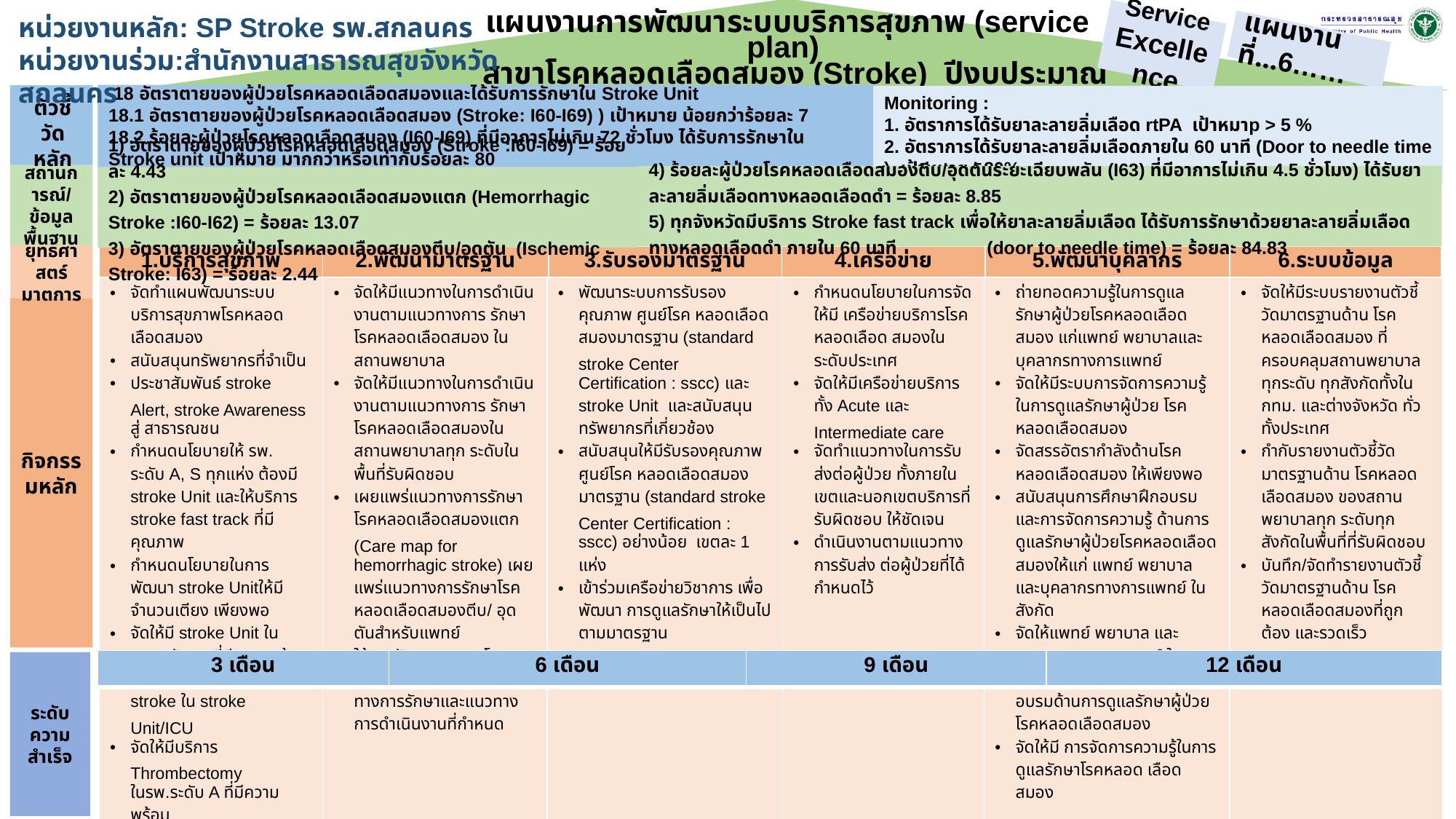

แผนงานการพัฒนาระบบบริการสุขภาพ (service plan)
  สาขาโรคหลอดเลือดสมอง (Stroke)  ปีงบประมาณ 2567

หน่วยงานหลัก: SP Stroke รพ.สกลนคร
หน่วยงานร่วม:สำนักงานสาธารณสุขจังหวัดสกลนคร
Service
Excellence
แผนงานที่…6……

 18 อัตราตายของผู้ป่วยโรคหลอดเลือดสมองและได้รับการรักษาใน Stroke Unit
18.1 อัตราตายของผู้ป่วยโรคหลอดเลือดสมอง (Stroke: I60-I69) ) เป้าหมาย น้อยกว่าร้อยละ 7
18.2 ร้อยละผู้ป่วยโรคหลอดเลือดสมอง (I60-I69) ที่มีอาการไม่เกิน 72 ชั่วโมง ได้รับการรักษาใน Stroke unit เป้าหมาย มากกว่าหรือเท่ากับร้อยละ 80

Monitoring :
1. อัตราการได้รับยาละลายลิ่มเลือด rtPA  เป้าหมาp > 5 %
2. อัตราการได้รับยาละลายลิ่มเลือดภายใน 60 นาที (Door to needle time )  เป้าหมาย >80%
ตัวชี้วัดหลัก
สถานการณ์/ข้อมูลพื้นฐาน
4) ร้อยละผู้ป่วยโรคหลอดเลือดสมองตีบ/อุดตันระยะเฉียบพลัน (I63) ที่มีอาการไม่เกิน 4.5 ชั่วโมง) ได้รับยาละลายลิ่มเลือดทางหลอดเลือดดำ = ร้อยละ 8.85
5) ทุกจังหวัดมีบริการ Stroke fast track เพื่อให้ยาละลายลิ่มเลือด ได้รับการรักษาด้วยยาละลายลิ่มเลือดทางหลอดเลือดดำ ภายใน 60 นาที                   (door to needle time) = ร้อยละ 84.83
1) อัตราตายของผู้ป่วยโรคหลอดเลือดสมอง (Stroke :I60-I69) = ร้อยละ 4.43
2) อัตราตายของผู้ป่วยโรคหลอดเลือดสมองแตก (Hemorrhagic Stroke :I60-I62) = ร้อยละ 13.07
3) อัตราตายของผู้ป่วยโรคหลอดเลือดสมองตีบ/อุดตัน  (Ischemic Stroke: I63) = ร้อยละ 2.44
ยุทธศาสตร์
มาตการ
| 1.บริการสุขภาพ | 2.พัฒนามาตรฐาน | 3.รับรองมาตรฐาน | 4.เครือข่าย | 5.พัฒนาบุคลากร | 6.ระบบข้อมูล |
| --- | --- | --- | --- | --- | --- |
| จัดทำแผนพัฒนาระบบบริการสุขภาพโรคหลอดเลือดสมอง สนับสนุนทรัพยากรที่จำเป็น ประชาสัมพันธ์ stroke Alert, stroke Awareness สู่ สาธารณชน กำหนดนโยบายให้ รพ. ระดับ A, S ทุกแห่ง ต้องมี stroke Unit และให้บริการ stroke fast track ที่มีคุณภาพ กำหนดนโยบายในการพัฒนา stroke Unitให้มีจำนวนเตียง เพียงพอ จัดให้มี stroke Unit ใน รพ.ระดับ M ที่มีความพร้อม ให้การรักษา Hemorrhagic stroke ใน stroke Unit/ICU จัดให้มีบริการ Thrombectomy ในรพ.ระดับ A ที่มีความพร้อม | จัดให้มีแนวทางในการดำเนินงานตามแนวทางการ รักษาโรคหลอดเลือดสมอง ในสถานพยาบาล จัดให้มีแนวทางในการดำเนินงานตามแนวทางการ รักษาโรคหลอดเลือดสมองในสถานพยาบาลทุก ระดับในพื้นที่รับผิดชอบ เผยแพร่แนวทางการรักษาโรคหลอดเลือดสมองแตก (Care map for hemorrhagic stroke) เผยแพร่แนวทางการรักษาโรคหลอดเลือดสมองตีบ/ อุดตันสำหรับแพทย์ ให้การรักษาพยาบาลโรคหลอดเลือดสมองตามแนว ทางการรักษาและแนวทางการดำเนินงานที่กำหนด | พัฒนาระบบการรับรองคุณภาพ ศูนย์โรค หลอดเลือดสมองมาตรฐาน (standard stroke Center Certification : sscc) และ stroke Unit และสนับสนุน ทรัพยากรที่เกี่ยวช้อง สนับสนุนให้มีรับรองคุณภาพ ศูนย์โรค หลอดเลือดสมองมาตรฐาน (standard stroke Center Certification : sscc) อย่างน้อย เขตละ 1 แห่ง เข้าร่วมเครือข่ายวิชาการ เพื่อพัฒนา การดูแลรักษาให้เป็นไปตามมาตรฐาน | กำหนดนโยบายในการจัดให้มี เครือข่ายบริการโรคหลอดเลือด สมองในระดับประเทศ จัดให้มีเครือข่ายบริการ ทั้ง Acute และ Intermediate care จัดทำแนวทางในการรับส่งต่อผู้ป่วย ทั้งภายในเขตและนอกเขตบริการที่ รับผิดชอบ ให้ชัดเจน ดำเนินงานตามแนวทาง การรับส่ง ต่อผู้ป่วยที่ได้กำหนดไว้ | ถ่ายทอดความรู้ในการดูแลรักษาผู้ป่วยโรคหลอดเลือด สมอง แก่แพทย์ พยาบาลและบุคลากรทางการแพทย์ จัดให้มีระบบการจัดการความรู้ในการดูแลรักษาผู้ป่วย โรคหลอดเลือดสมอง จัดสรรอัตรากำลังด้านโรคหลอดเลือดสมอง ให้เพียงพอ สนับสนุนการศึกษาฝึกอบรม และการจัดการความรู้ ด้านการดูแลรักษาผู้ป่วยโรคหลอดเลือดสมองให้แก่ แพทย์ พยาบาล และบุคลากรทางการแพทย์ ในสังกัด จัดให้แพทย์ พยาบาล และบุคลากรทางการแพทย์ ใน สังกัด เข้ารับการศึกษาฟิกอบรมด้านการดูแลรักษาผู้ป่วย โรคหลอดเลือดสมอง จัดให้มี การจัดการความรู้ในการดูแลรักษาโรคหลอด เลือดสมอง | จัดให้มีระบบรายงานตัวชี้วัดมาตรฐานด้าน โรคหลอดเลือดสมอง ที่ครอบคลุมสถานพยาบาล ทุกระดับ ทุกสังกัดทั้งใน กทม. และต่างจังหวัด ทั่วทั้งประเทศ กำกับรายงานตัวชี้วัดมาตรฐานด้าน โรคหลอดเลือดสมอง ของสถานพยาบาลทุก ระดับทุกสังกัดในพื้นที่ที่รับผิดชอบ บันทึก/จัดทำรายงานตัวชี้วัดมาตรฐานด้าน โรคหลอดเลือดสมองที่ถูกต้อง และรวดเร็ว |
| --- | --- | --- | --- | --- | --- |
กิจกรรมหลัก
| 3 เดือน | 6 เดือน | 9 เดือน | 12 เดือน |
| --- | --- | --- | --- |
ระดับความสำเร็จ
| 1) จัดทำแผนพัฒนาเครือข่ายระบบบริการ โรคหลอดเลือดสมองระดับเขตสุขภาพ 2) มีการนำ Care map for Hemorrhagic stroke มาใช้ใน Stroke unit | 1) อัตราตายโรคหลอดเลือดสมองแตก <25% 2) อัตราตายโรคหลอดเลือดสมองตีบ<5% 3) ร้อยละผู้ป่วยที่มีอาการไม่เกิน 4.5 ชม.ได้รับการรักษาภายใน 60 นาที ≥60% 4) ร้อยละผู้ป่วยที่มีอาการไม่เกิน 72 ชม. ได้รับการักษาใน stroke unit ≥45% 5) โรงพยาบาลระดับ A, S ทุกแห่งมี Stroke unit 100 % | 1) อัตราตายของผู้ป่วยโรคหลอดเลือดสมองแตก<25% 2) อัตราตายผู้ป่วยหลอดเลือดสมองตีบ<5% | 3) อัตราตายโรคหลอดเลือดสมองแตก <25% 4) อัตราตายโรคหลอดเลือดสมองตีบ<5% 5) ร้อยละผู้ป่วยที่มีอาการไม่เกิน 4.5 ชม.ได้รับการรักษาภายใน 60 นาที ≥60% 6) ร้อยละผู้ป่วยที่มีอาการไม่เกิน 72 ชม. ได้รับการักษาใน stroke unit ≥45% 7) มีการรับรองคุณภาพศูนย์โรคหลอดเลือดสมองมาตรฐาน กระทรวงสาธารณสุข อย่างน้อยเขตละ 1 แห่ง |
| --- | --- | --- | --- |